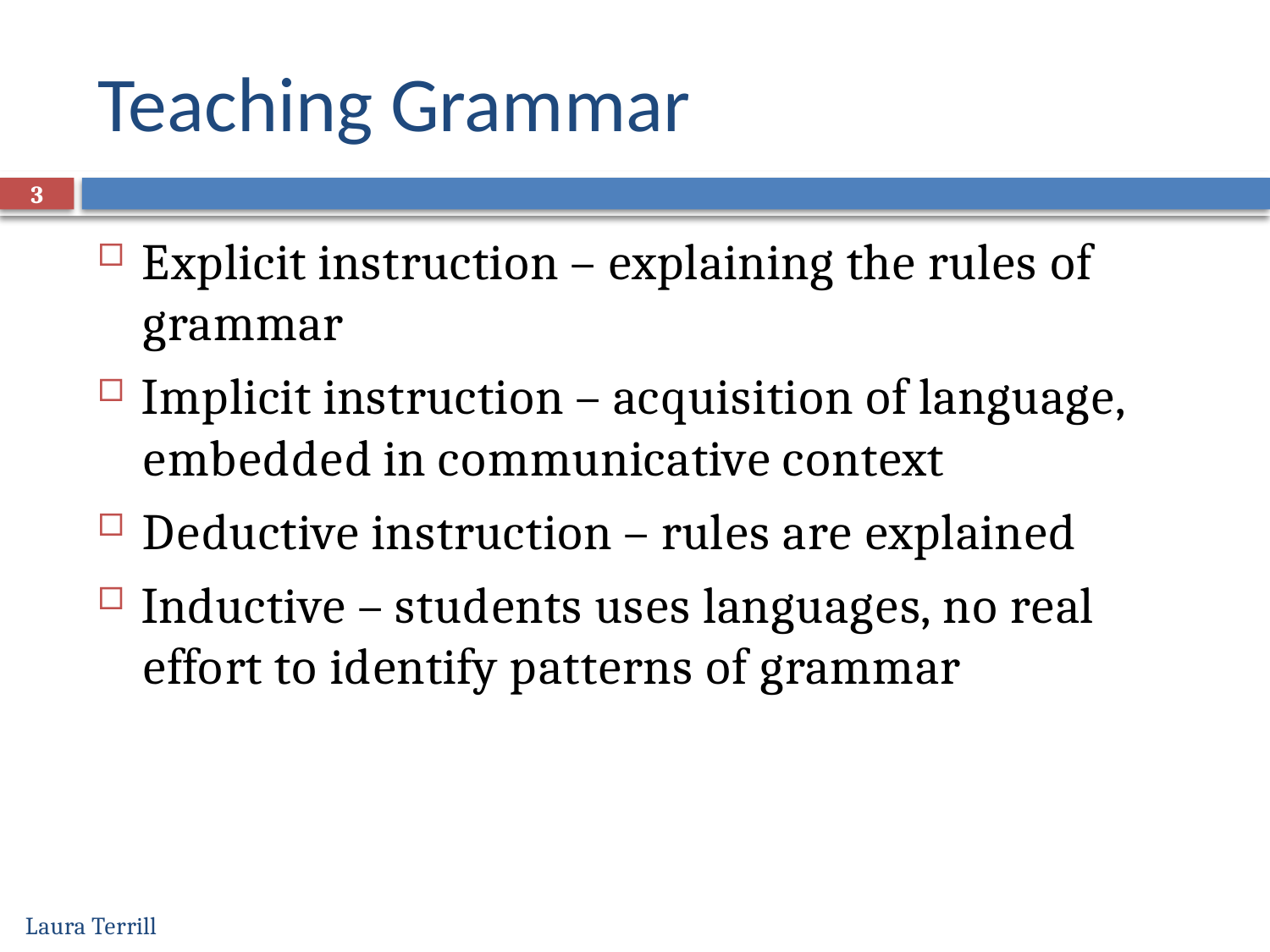

# Teaching Grammar
3
Explicit instruction – explaining the rules of grammar
Implicit instruction – acquisition of language, embedded in communicative context
Deductive instruction – rules are explained
Inductive – students uses languages, no real effort to identify patterns of grammar
Laura Terrill